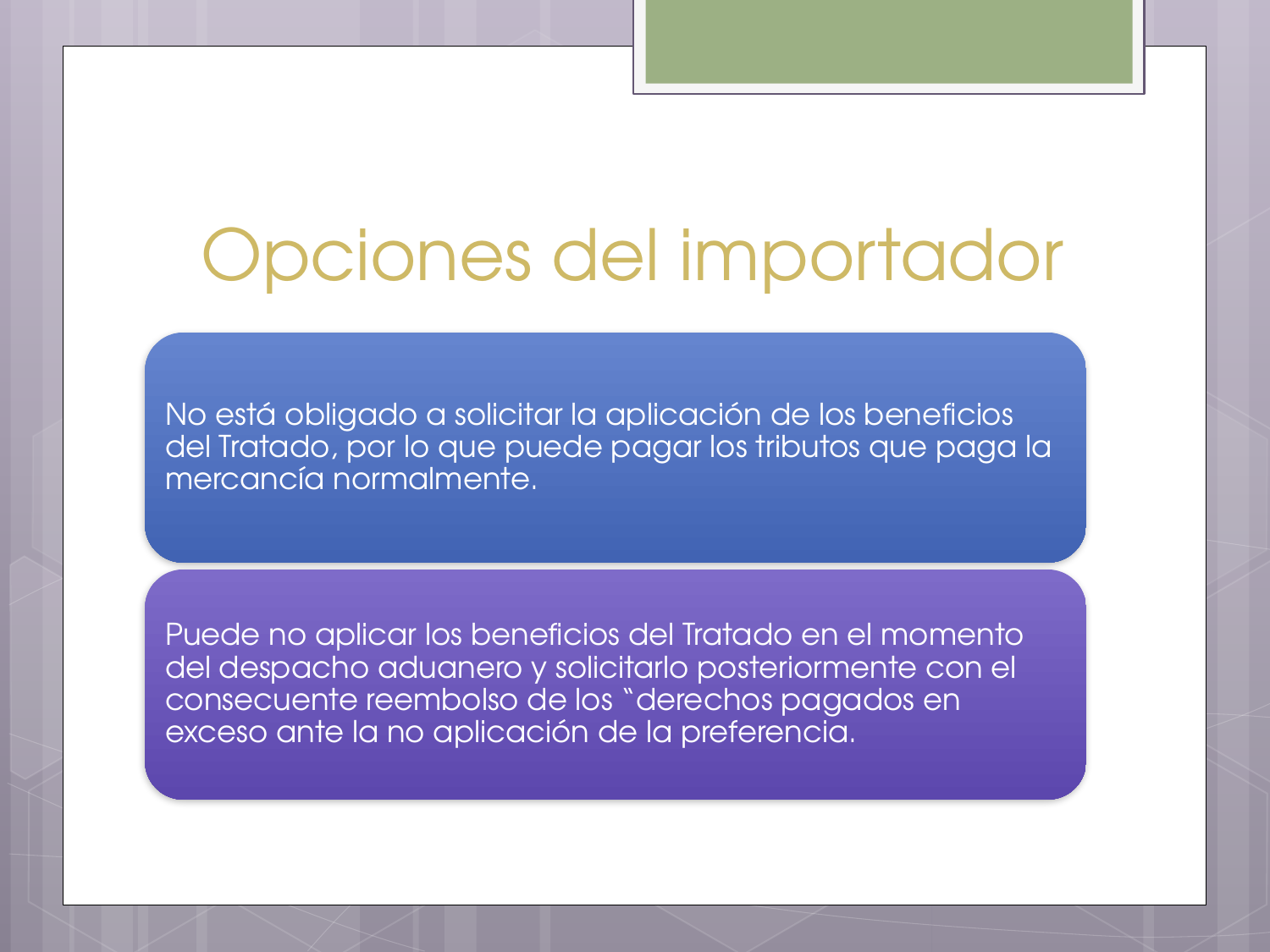

# Opciones del importador
No está obligado a solicitar la aplicación de los beneficios del Tratado, por lo que puede pagar los tributos que paga la mercancía normalmente.
Puede no aplicar los beneficios del Tratado en el momento del despacho aduanero y solicitarlo posteriormente con el consecuente reembolso de los “derechos pagados en exceso ante la no aplicación de la preferencia.